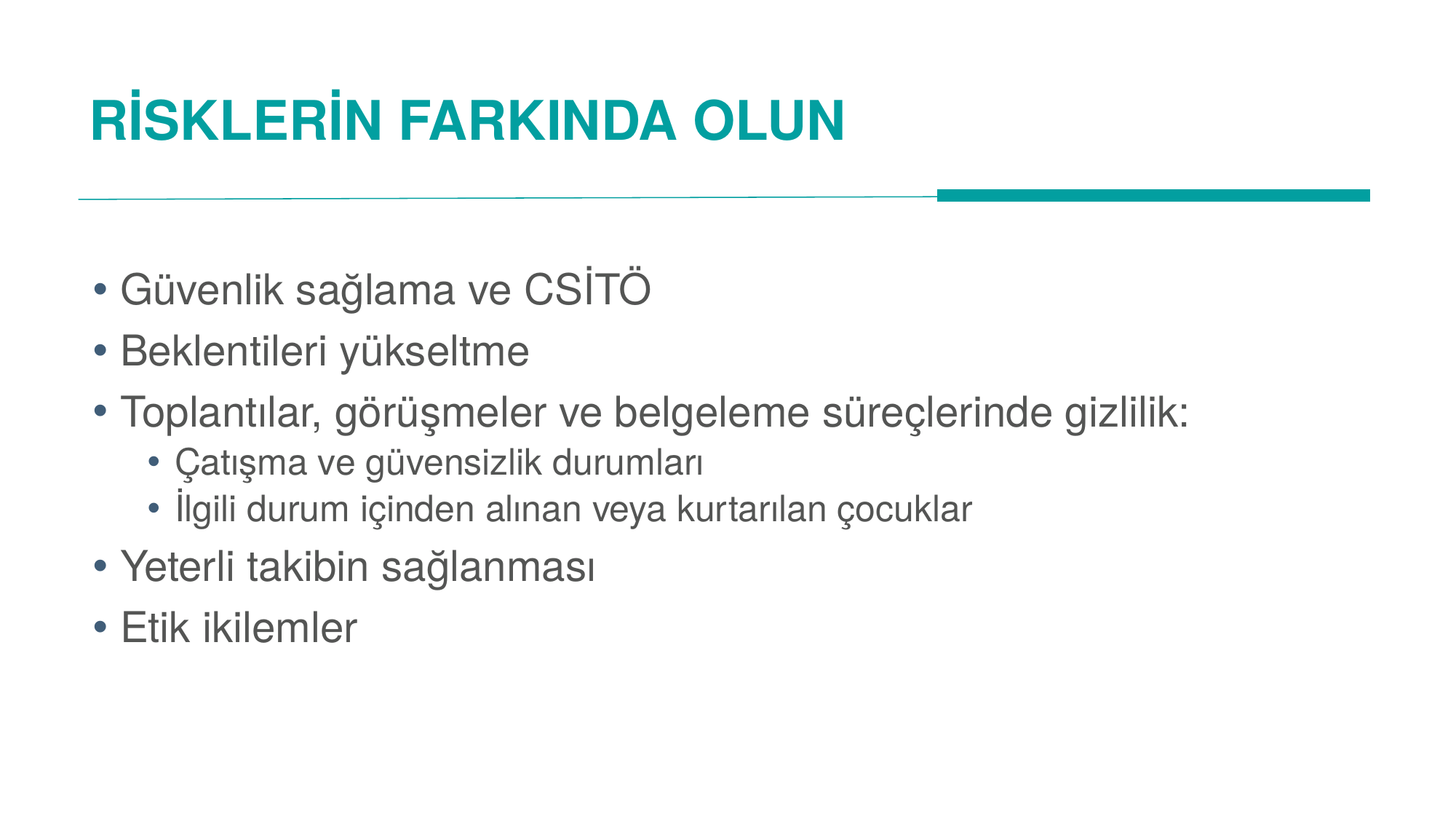

# RİSKLERİN FARKINDA OLUN
Güvenlik sağlama ve CSİTÖ
Beklentileri yükseltme
Toplantılar, görüşmeler ve belgeleme süreçlerinde gizlilik:
Çatışma ve güvensizlik durumları
İlgili durum içinden alınan veya kurtarılan çocuklar
Yeterli takibin sağlanması
Etik ikilemler